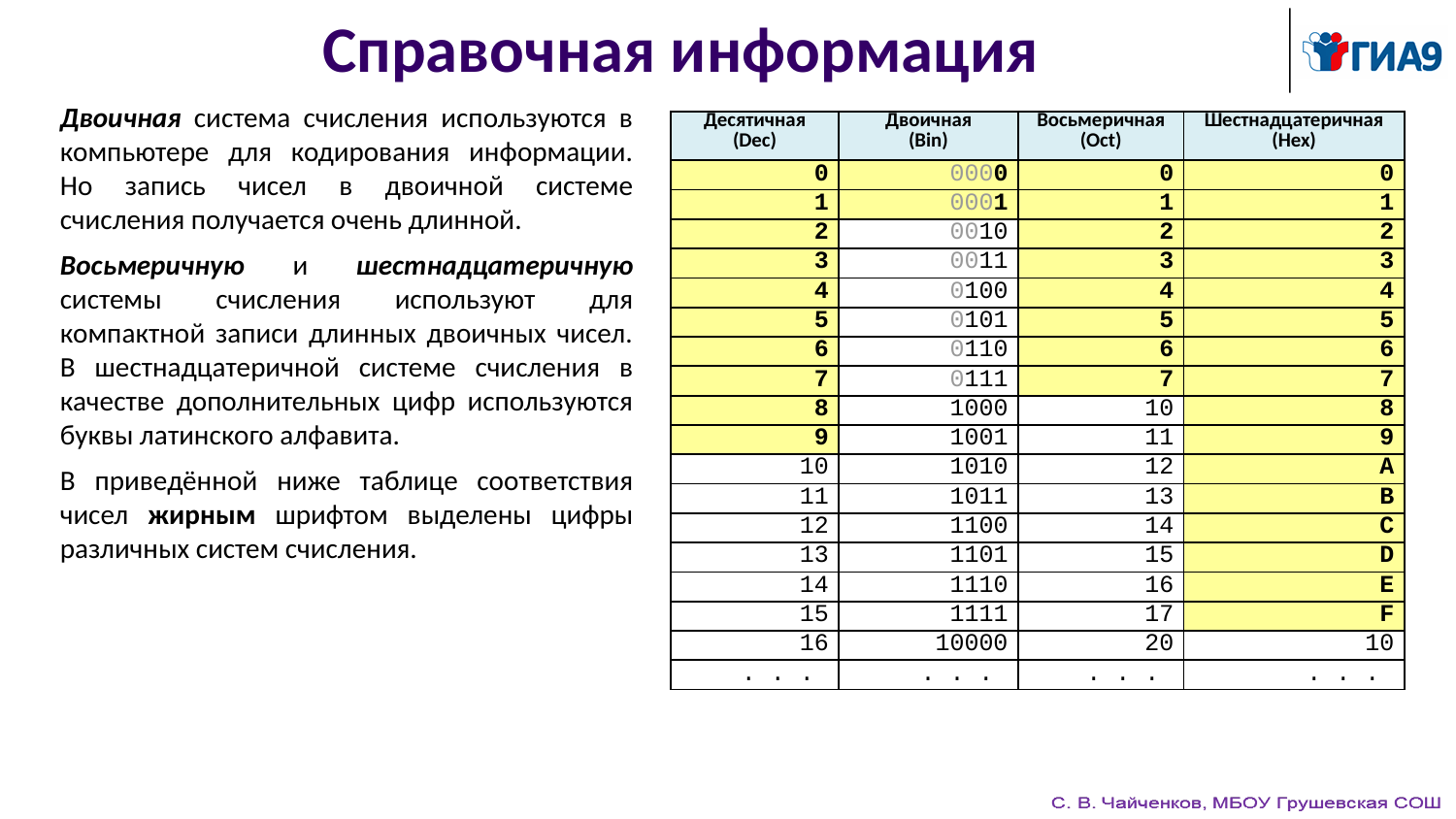

# Справочная информация
Двоичная система счисления используются в компьютере для кодирования информации. Но запись чисел в двоичной системе счисления получается очень длинной.
Восьмеричную и шестнадцатеричную системы счисления используют для компактной записи длинных двоичных чисел. В шестнадцатеричной системе счисления в качестве дополнительных цифр используются буквы латинского алфавита.
В приведённой ниже таблице соответствия чисел жирным шрифтом выделены цифры различных систем счисления.
| Десятичная (Dec) | Двоичная (Bin) | Восьмеричная (Oct) | Шестнадцатеричная (Hex) |
| --- | --- | --- | --- |
| 0 | 0000 | 0 | 0 |
| 1 | 0001 | 1 | 1 |
| 2 | 0010 | 2 | 2 |
| 3 | 0011 | 3 | 3 |
| 4 | 0100 | 4 | 4 |
| 5 | 0101 | 5 | 5 |
| 6 | 0110 | 6 | 6 |
| 7 | 0111 | 7 | 7 |
| 8 | 1000 | 10 | 8 |
| 9 | 1001 | 11 | 9 |
| 10 | 1010 | 12 | A |
| 11 | 1011 | 13 | B |
| 12 | 1100 | 14 | C |
| 13 | 1101 | 15 | D |
| 14 | 1110 | 16 | E |
| 15 | 1111 | 17 | F |
| 16 | 10000 | 20 | 10 |
| . . . | . . . | . . . | . . . |